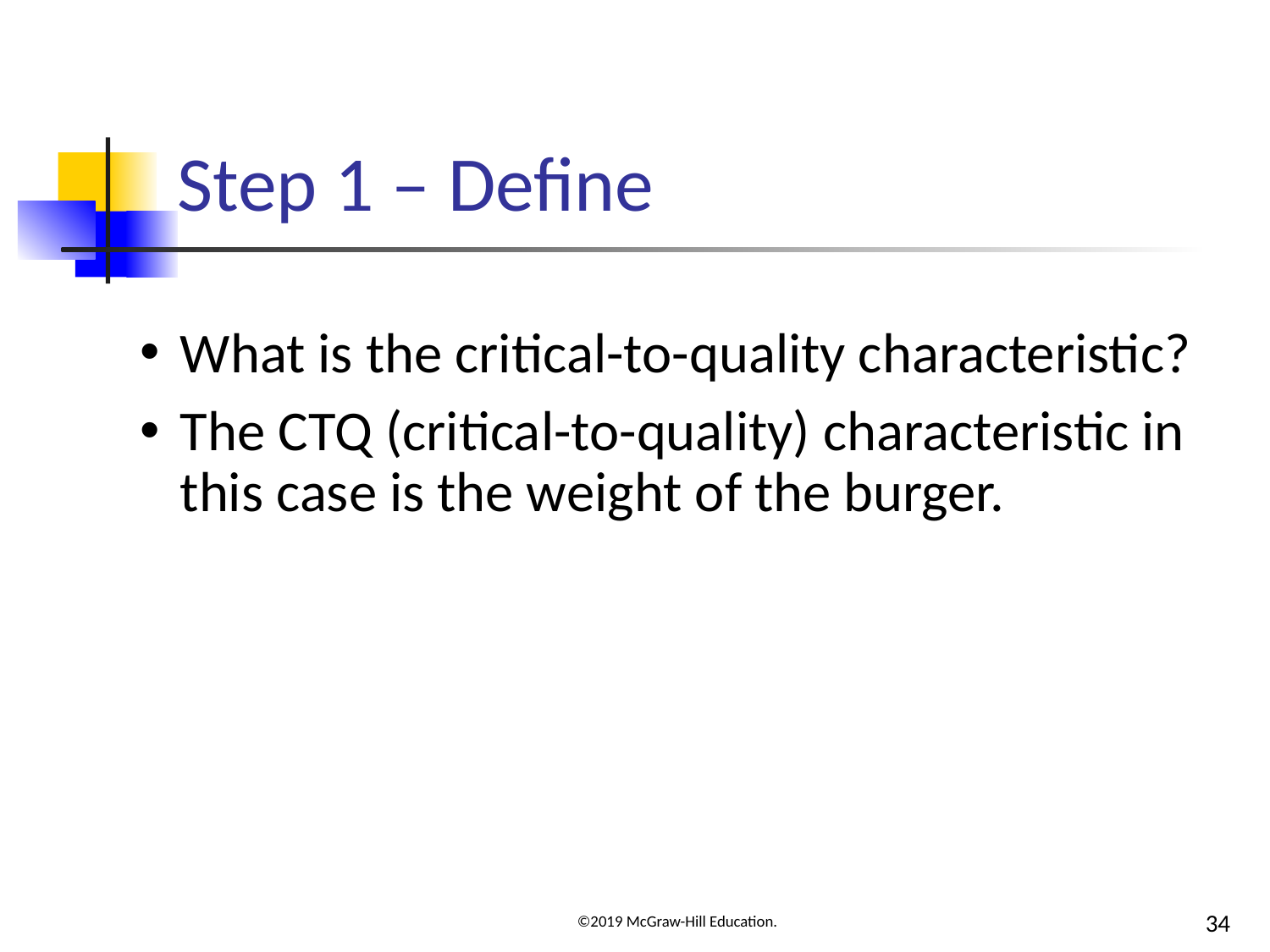

# Step 1 – Define
What is the critical-to-quality characteristic?
The CTQ (critical-to-quality) characteristic in this case is the weight of the burger.